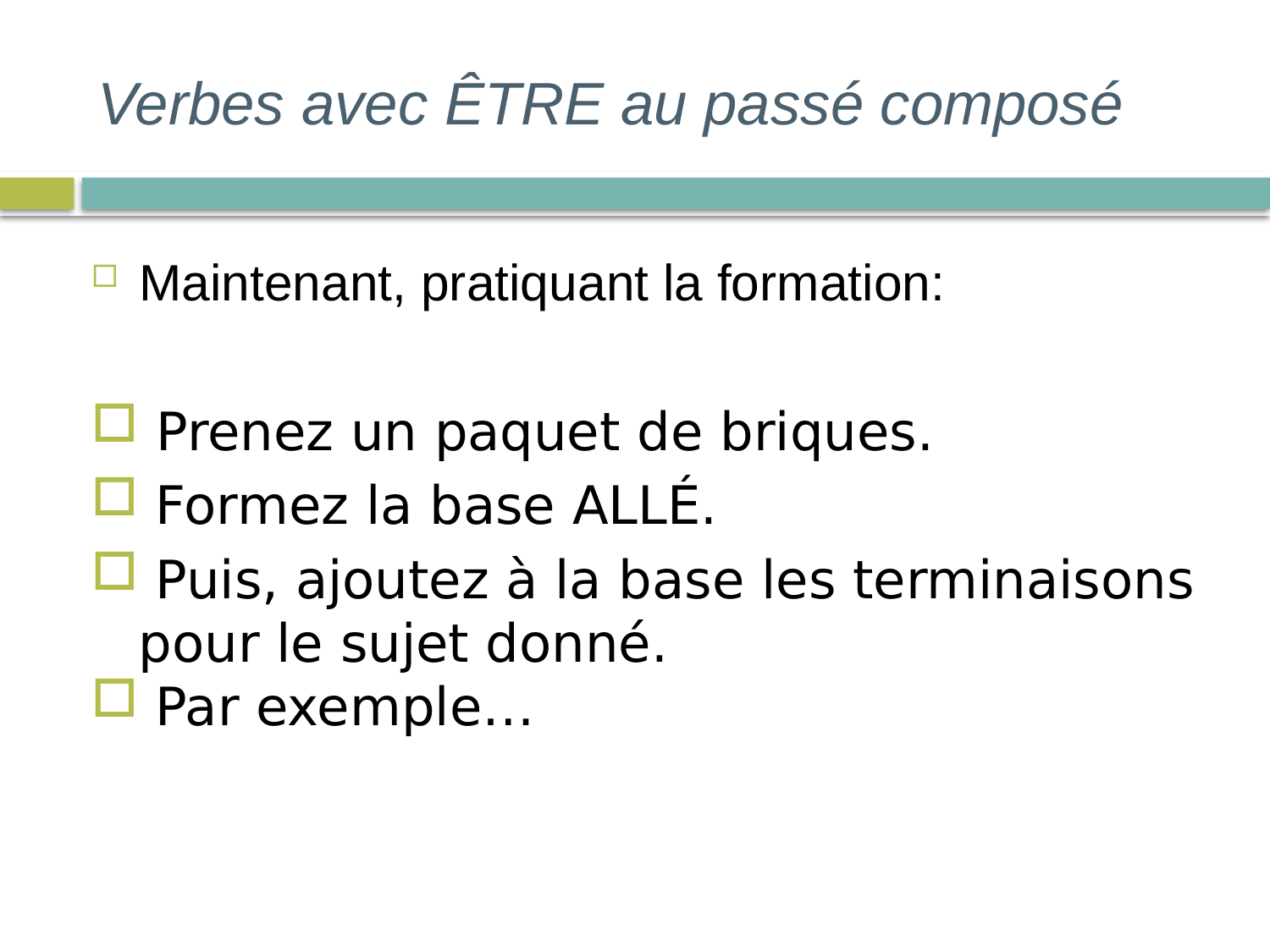

# Verbes avec ÊTRE au passé composé
Maintenant, pratiquant la formation:
Prenez un paquet de briques.
 Formez la base ALLÉ.
 Puis, ajoutez à la base les terminaisons pour le sujet donné.
 Par exemple…